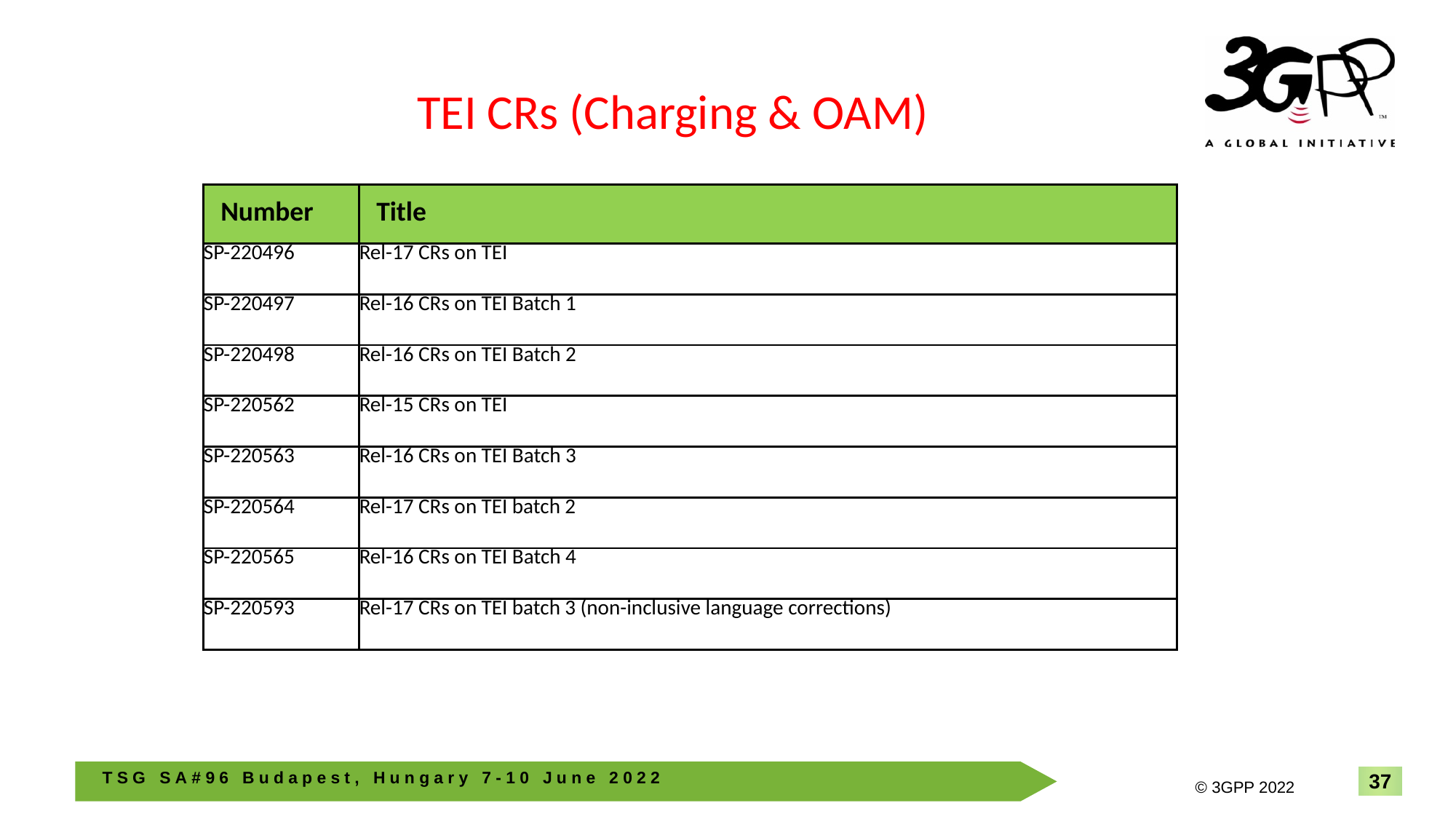

TEI CRs (Charging & OAM)

| Number | Title |
| --- | --- |
| SP-220496 | Rel-17 CRs on TEI |
| SP-220497 | Rel-16 CRs on TEI Batch 1 |
| SP-220498 | Rel-16 CRs on TEI Batch 2 |
| SP-220562 | Rel-15 CRs on TEI |
| SP-220563 | Rel-16 CRs on TEI Batch 3 |
| SP-220564 | Rel-17 CRs on TEI batch 2 |
| SP-220565 | Rel-16 CRs on TEI Batch 4 |
| SP-220593 | Rel-17 CRs on TEI batch 3 (non-inclusive language corrections) |